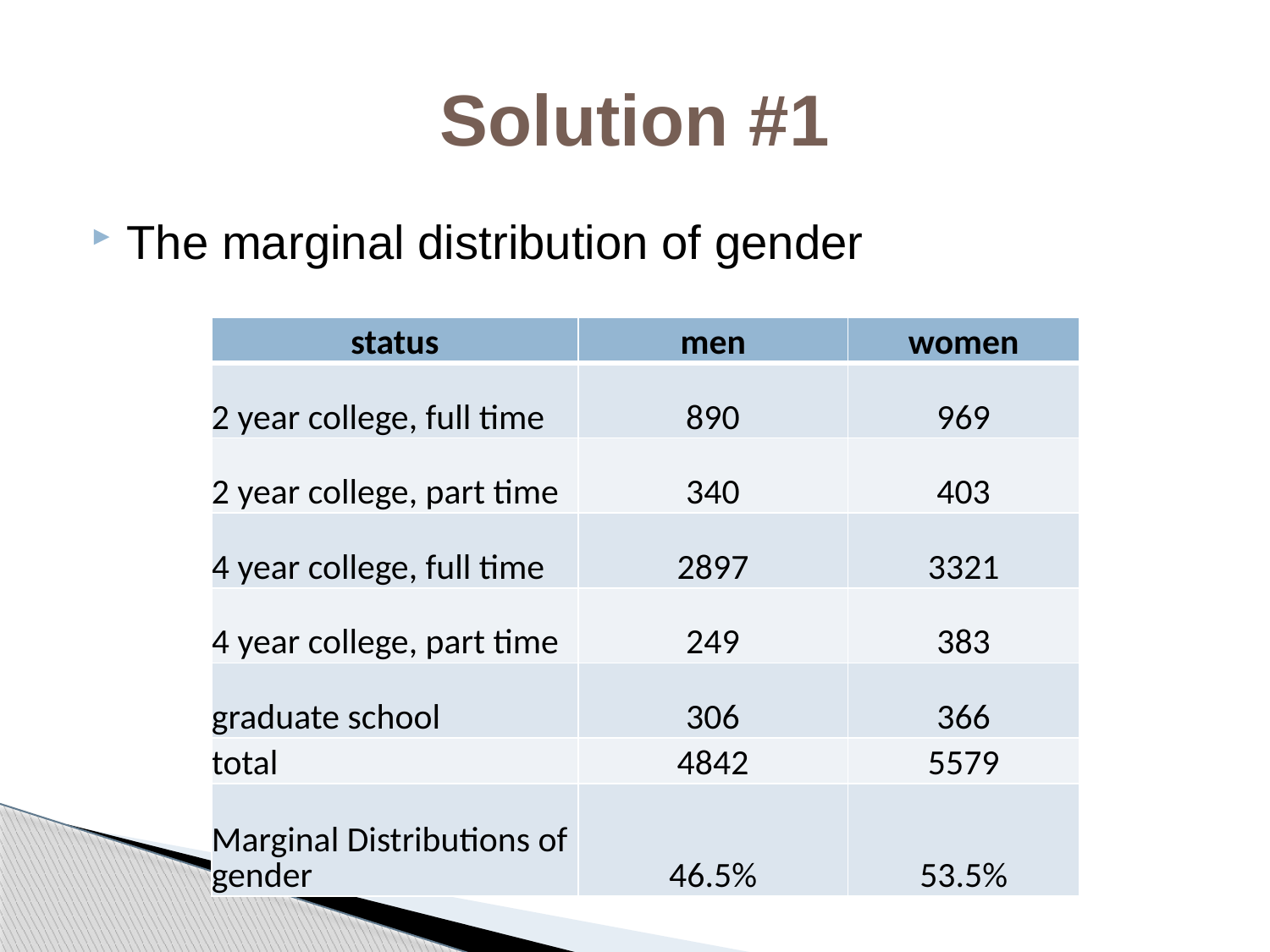

# Solution #1
The marginal distribution of gender
| status | men | women |
| --- | --- | --- |
| 2 year college, full time | 890 | 969 |
| 2 year college, part time | 340 | 403 |
| 4 year college, full time | 2897 | 3321 |
| 4 year college, part time | 249 | 383 |
| graduate school | 306 | 366 |
| total | 4842 | 5579 |
| Marginal Distributions of gender | 46.5% | 53.5% |